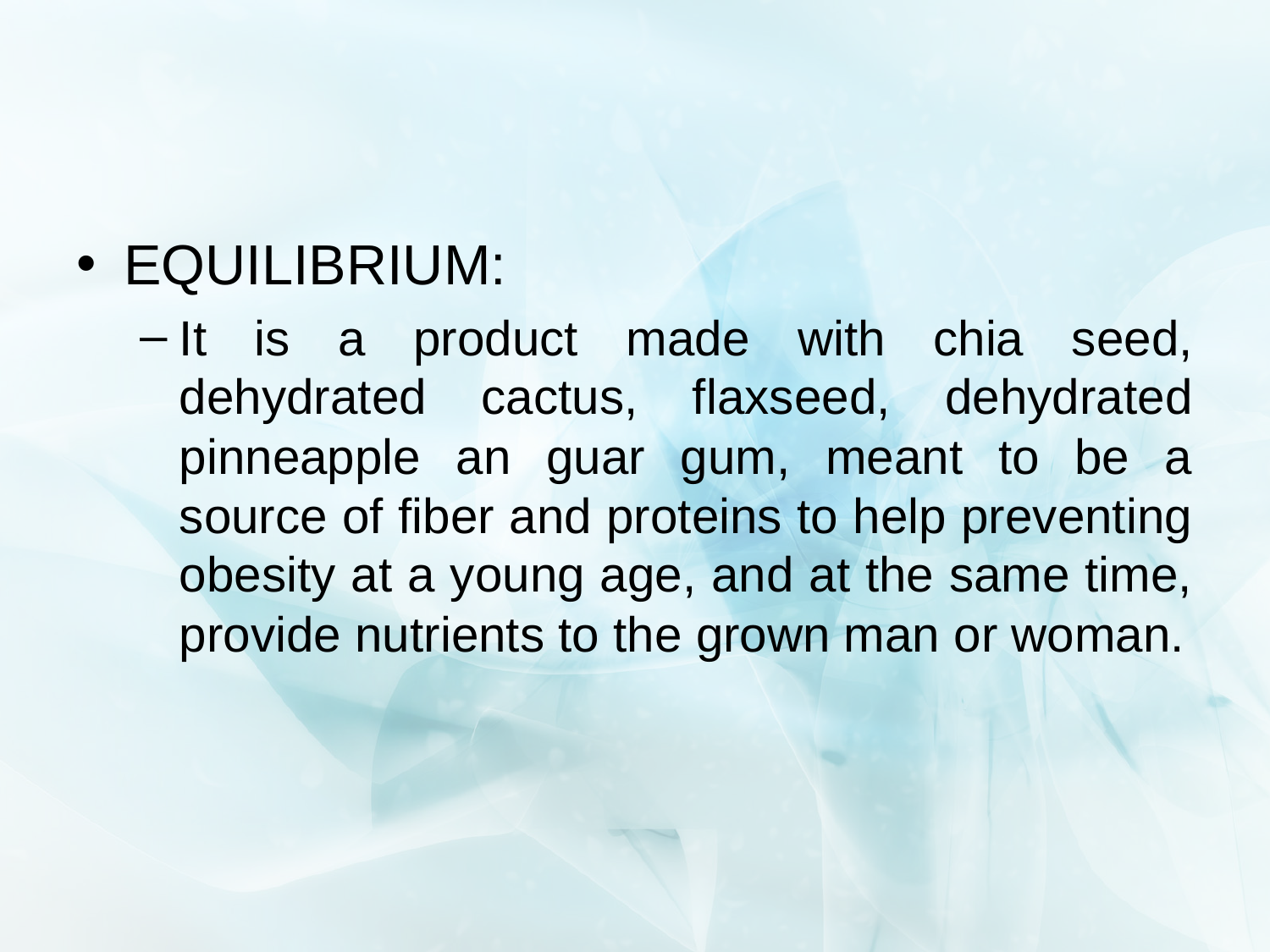

#
EQUILIBRIUM:
It is a product made with chia seed, dehydrated cactus, flaxseed, dehydrated pinneapple an guar gum, meant to be a source of fiber and proteins to help preventing obesity at a young age, and at the same time, provide nutrients to the grown man or woman.